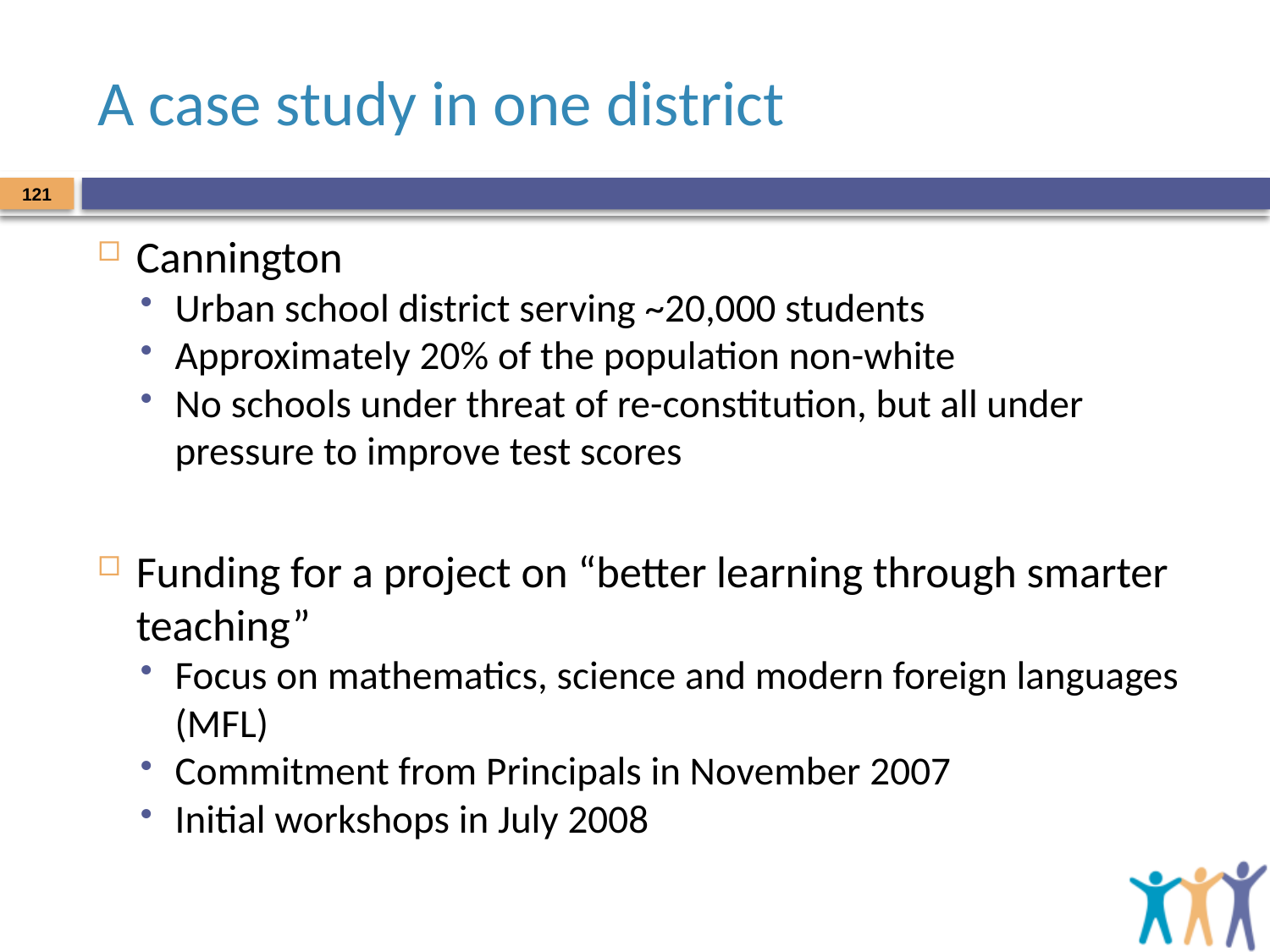

# A case study in one district
121
Cannington
Urban school district serving ~20,000 students
Approximately 20% of the population non-white
No schools under threat of re-constitution, but all under pressure to improve test scores

Funding for a project on “better learning through smarter teaching”
Focus on mathematics, science and modern foreign languages (MFL)
Commitment from Principals in November 2007
Initial workshops in July 2008